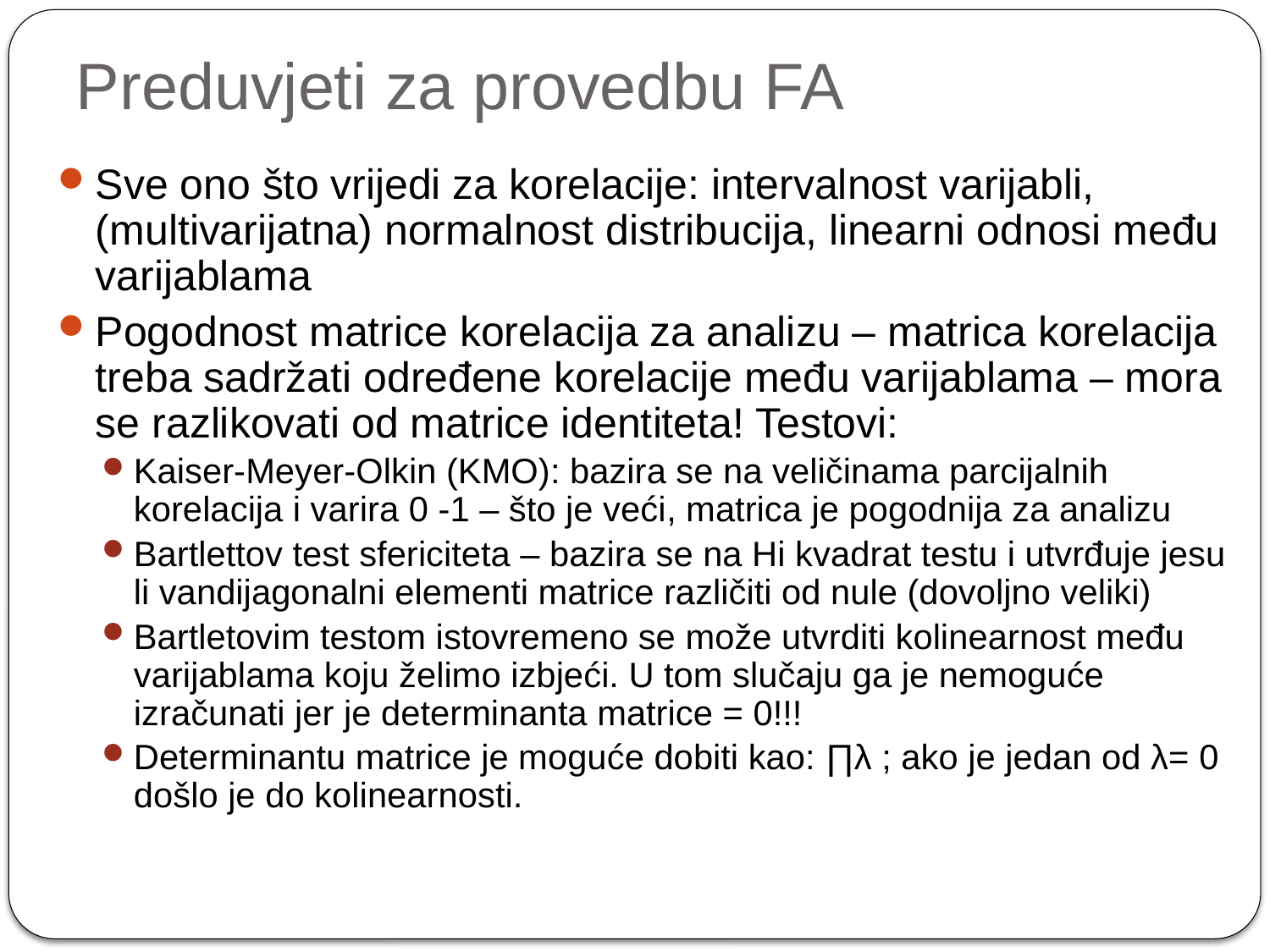

# Preduvjeti za provedbu FA
Sve ono što vrijedi za korelacije: intervalnost varijabli, (multivarijatna) normalnost distribucija, linearni odnosi među varijablama
Pogodnost matrice korelacija za analizu – matrica korelacija treba sadržati određene korelacije među varijablama – mora se razlikovati od matrice identiteta! Testovi:
Kaiser-Meyer-Olkin (KMO): bazira se na veličinama parcijalnih korelacija i varira 0 -1 – što je veći, matrica je pogodnija za analizu
Bartlettov test sfericiteta – bazira se na Hi kvadrat testu i utvrđuje jesu li vandijagonalni elementi matrice različiti od nule (dovoljno veliki)
Bartletovim testom istovremeno se može utvrditi kolinearnost među varijablama koju želimo izbjeći. U tom slučaju ga je nemoguće izračunati jer je determinanta matrice = 0!!!
Determinantu matrice je moguće dobiti kao: ∏λ ; ako je jedan od λ= 0 došlo je do kolinearnosti.